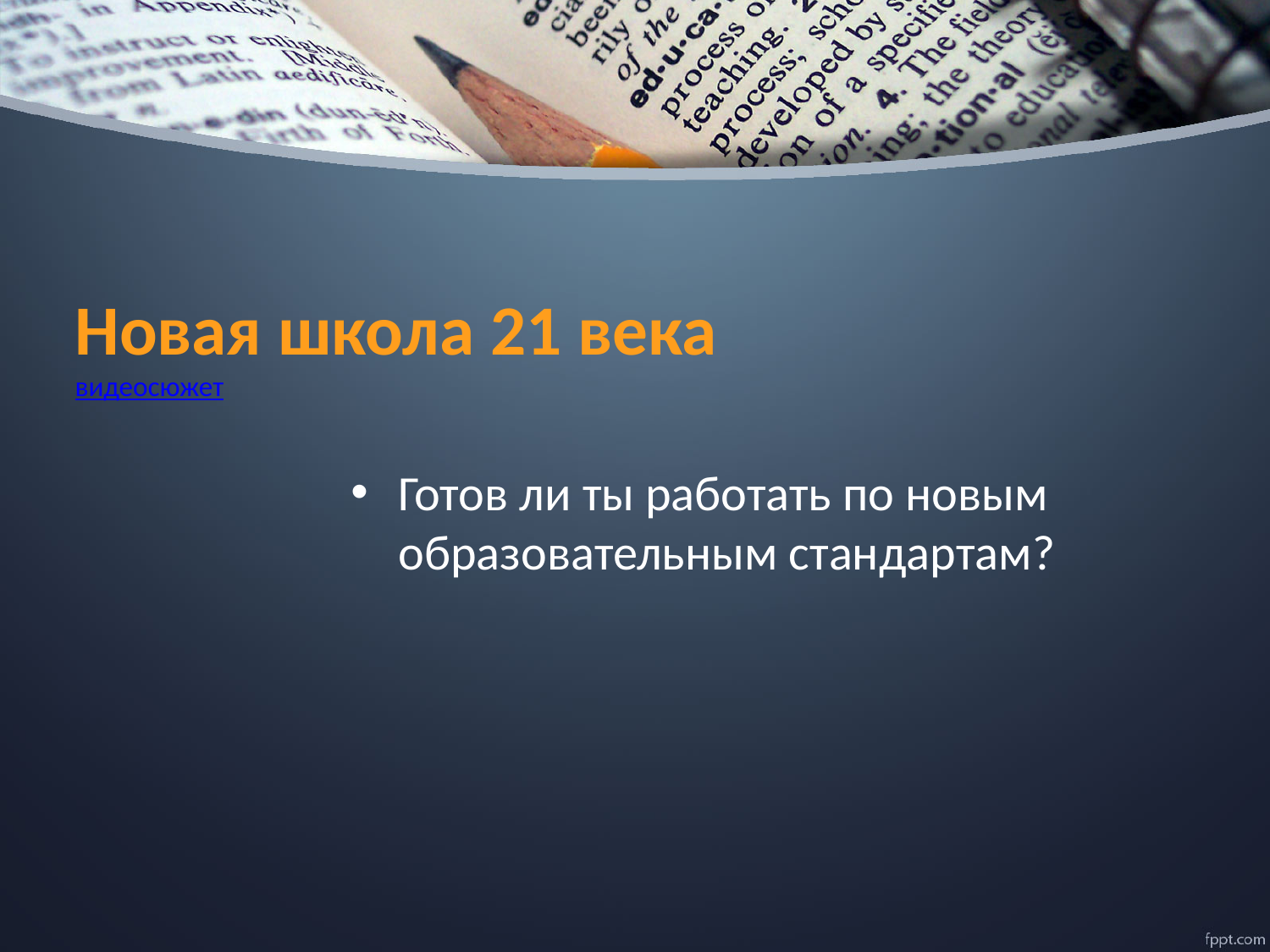

# Новая школа 21 века видеосюжет
Готов ли ты работать по новым образовательным стандартам?